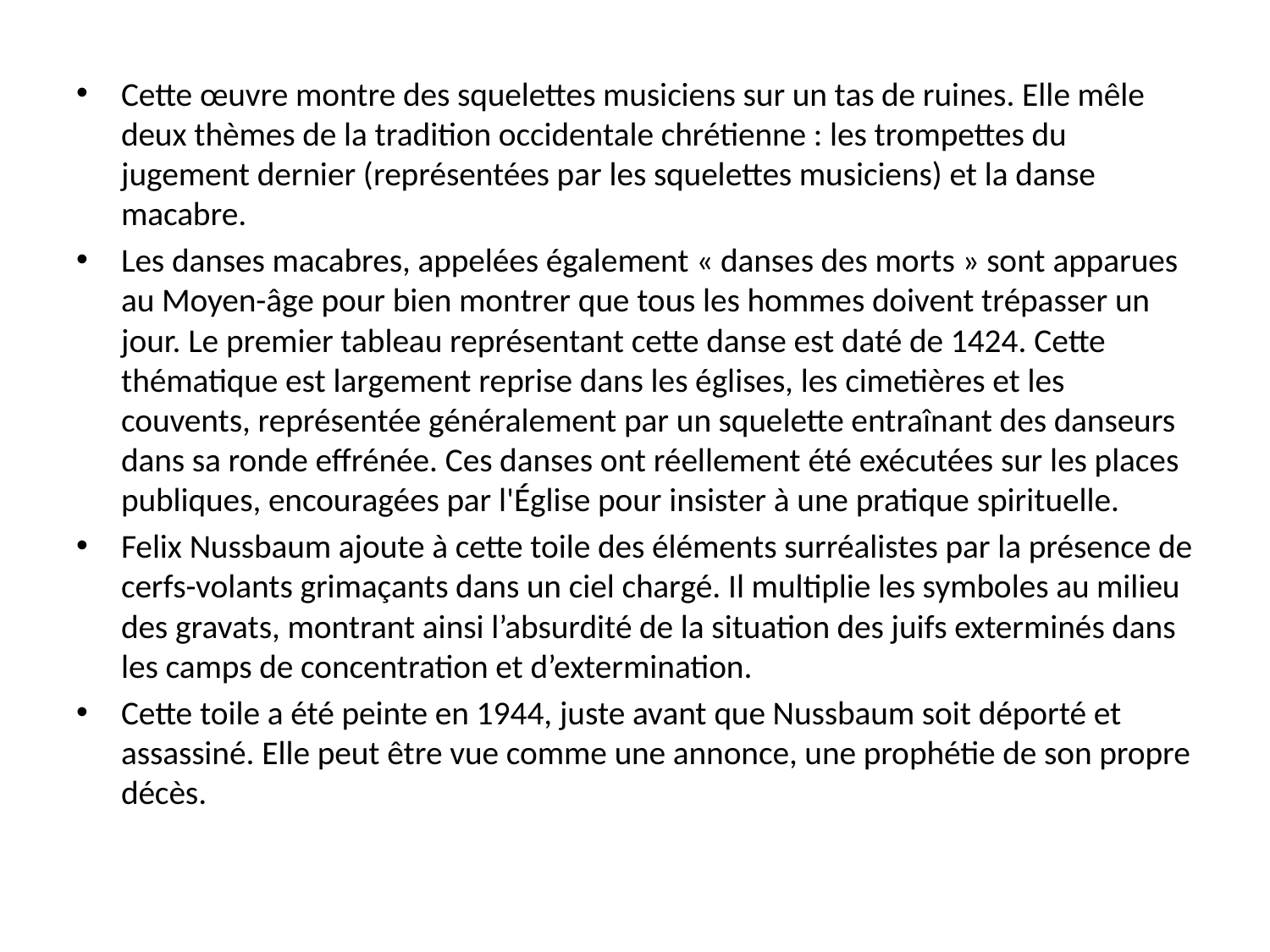

Cette œuvre montre des squelettes musiciens sur un tas de ruines. Elle mêle deux thèmes de la tradition occidentale chrétienne : les trompettes du jugement dernier (représentées par les squelettes musiciens) et la danse macabre.
Les danses macabres, appelées également « danses des morts » sont apparues au Moyen-âge pour bien montrer que tous les hommes doivent trépasser un jour. Le premier tableau représentant cette danse est daté de 1424. Cette thématique est largement reprise dans les églises, les cimetières et les couvents, représentée généralement par un squelette entraînant des danseurs dans sa ronde effrénée. Ces danses ont réellement été exécutées sur les places publiques, encouragées par l'Église pour insister à une pratique spirituelle.
Felix Nussbaum ajoute à cette toile des éléments surréalistes par la présence de cerfs-volants grimaçants dans un ciel chargé. Il multiplie les symboles au milieu des gravats, montrant ainsi l’absurdité de la situation des juifs exterminés dans les camps de concentration et d’extermination.
Cette toile a été peinte en 1944, juste avant que Nussbaum soit déporté et assassiné. Elle peut être vue comme une annonce, une prophétie de son propre décès.